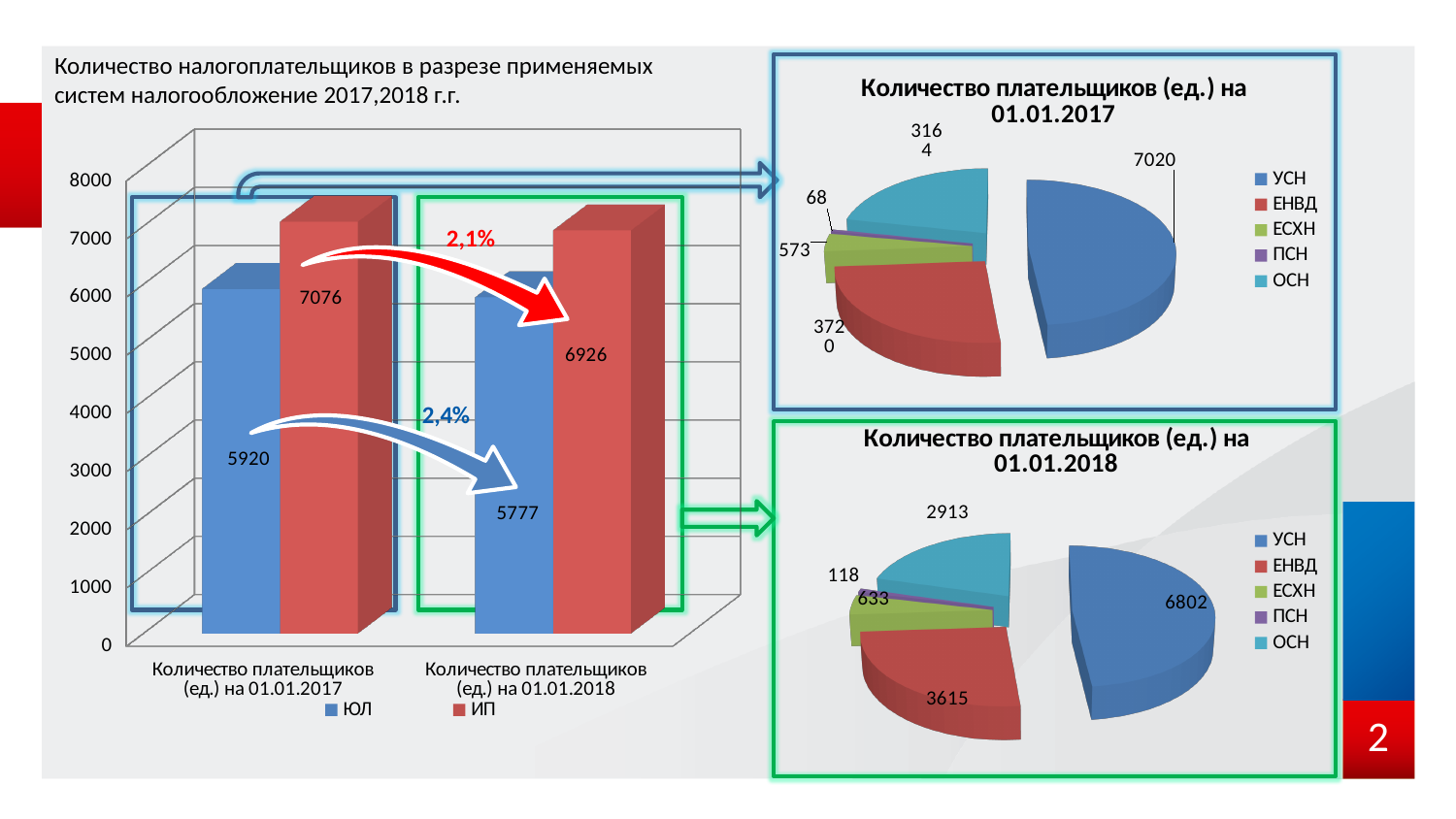

Количество налогоплательщиков в разрезе применяемых систем налогообложение 2017,2018 г.г.

[unsupported chart]

[unsupported chart]

[unsupported chart]

2,1%

[unsupported chart]

2